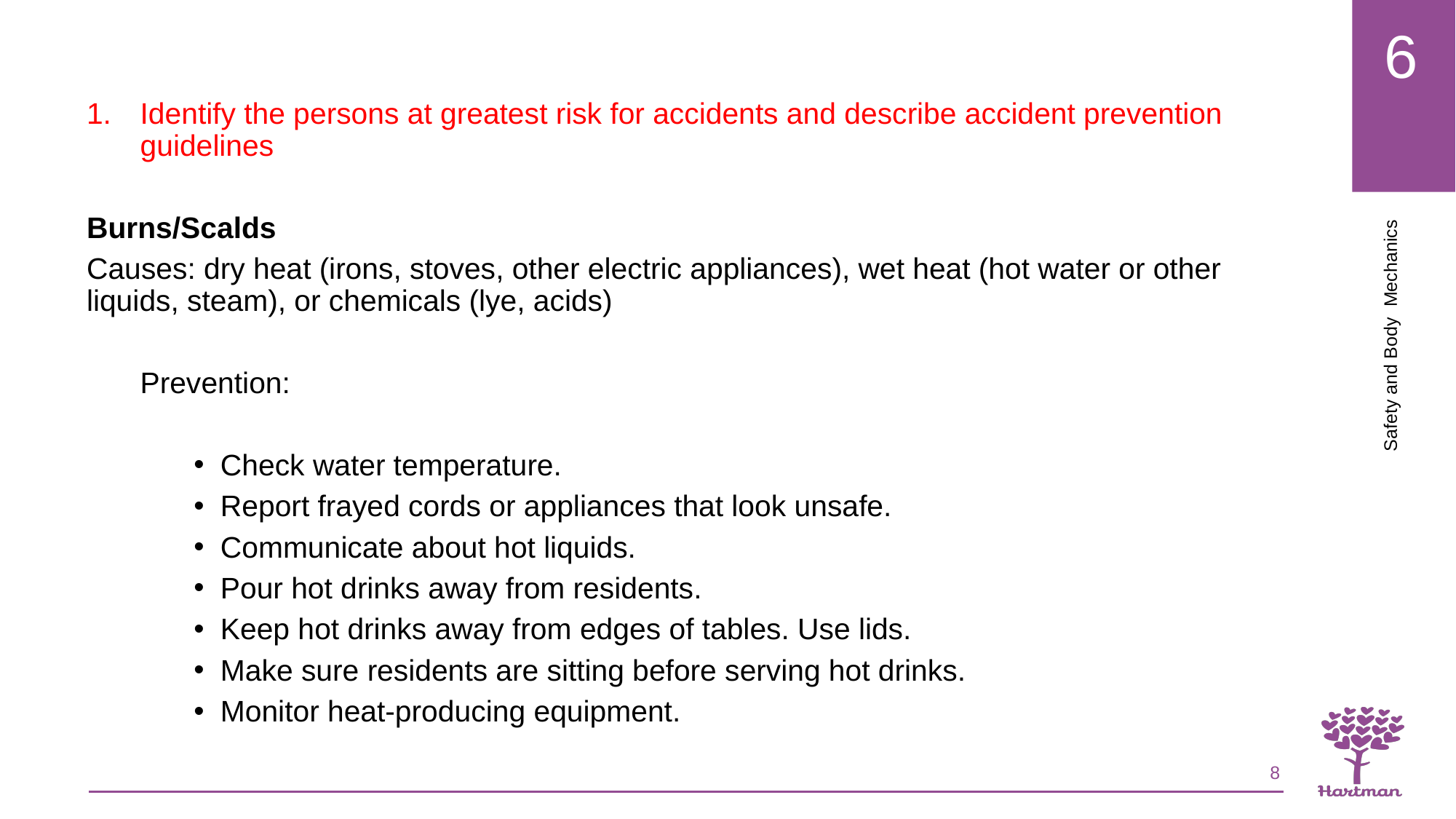

Identify the persons at greatest risk for accidents and describe accident prevention guidelines

Burns/Scalds
Causes: dry heat (irons, stoves, other electric appliances), wet heat (hot water or other liquids, steam), or chemicals (lye, acids)

Prevention:

Check water temperature.
Report frayed cords or appliances that look unsafe.
Communicate about hot liquids.
Pour hot drinks away from residents.
Keep hot drinks away from edges of tables. Use lids.
Make sure residents are sitting before serving hot drinks.
Monitor heat-producing equipment.

8